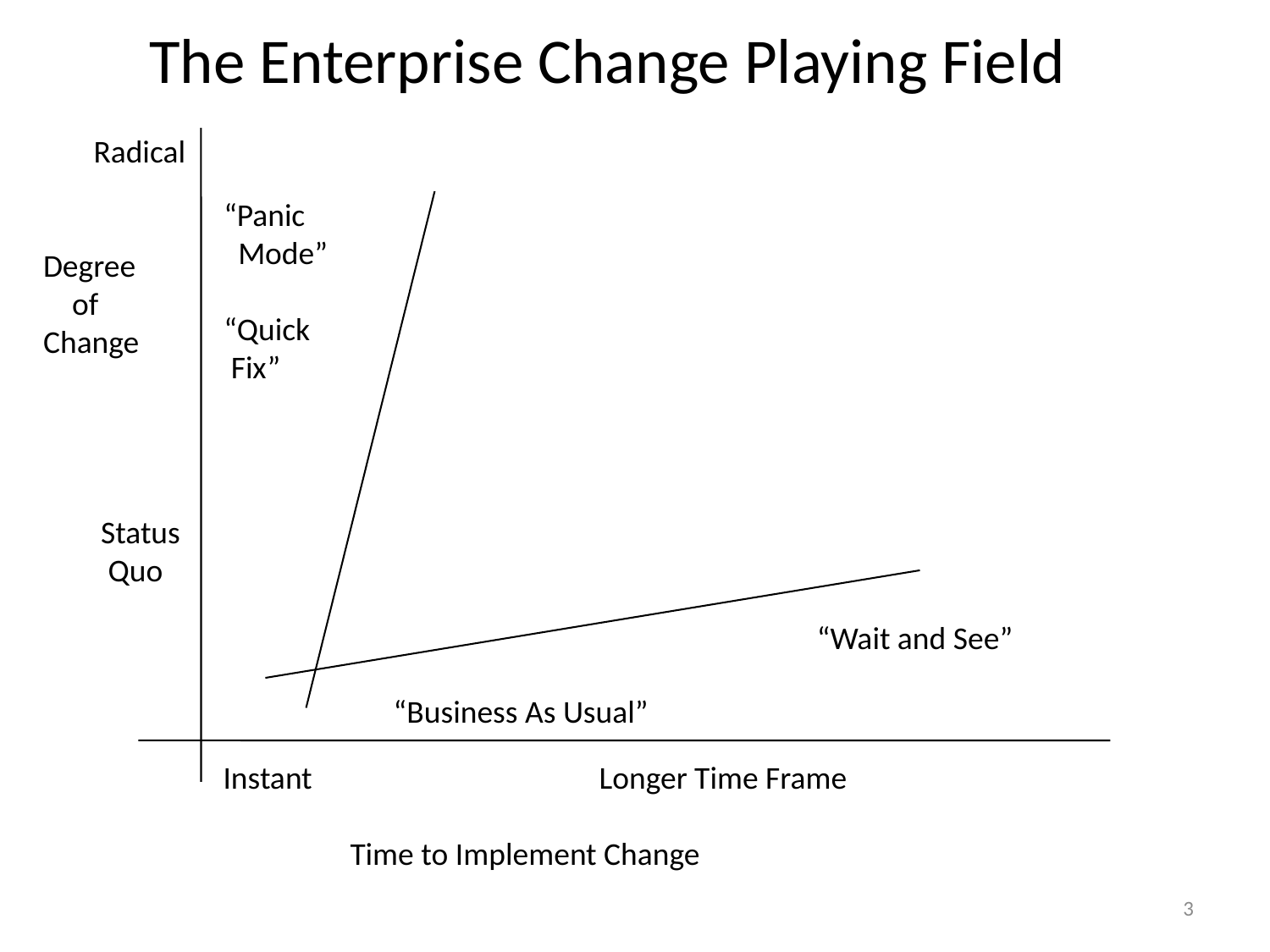

# The Enterprise Change Playing Field
       Radical

Degree
    of
Change

        Status
         Quo

“Panic
  Mode”

“Quick
 Fix”

“Wait and See”
“Business As Usual”

Instant                                        Longer Time Frame

	Time to Implement Change
3